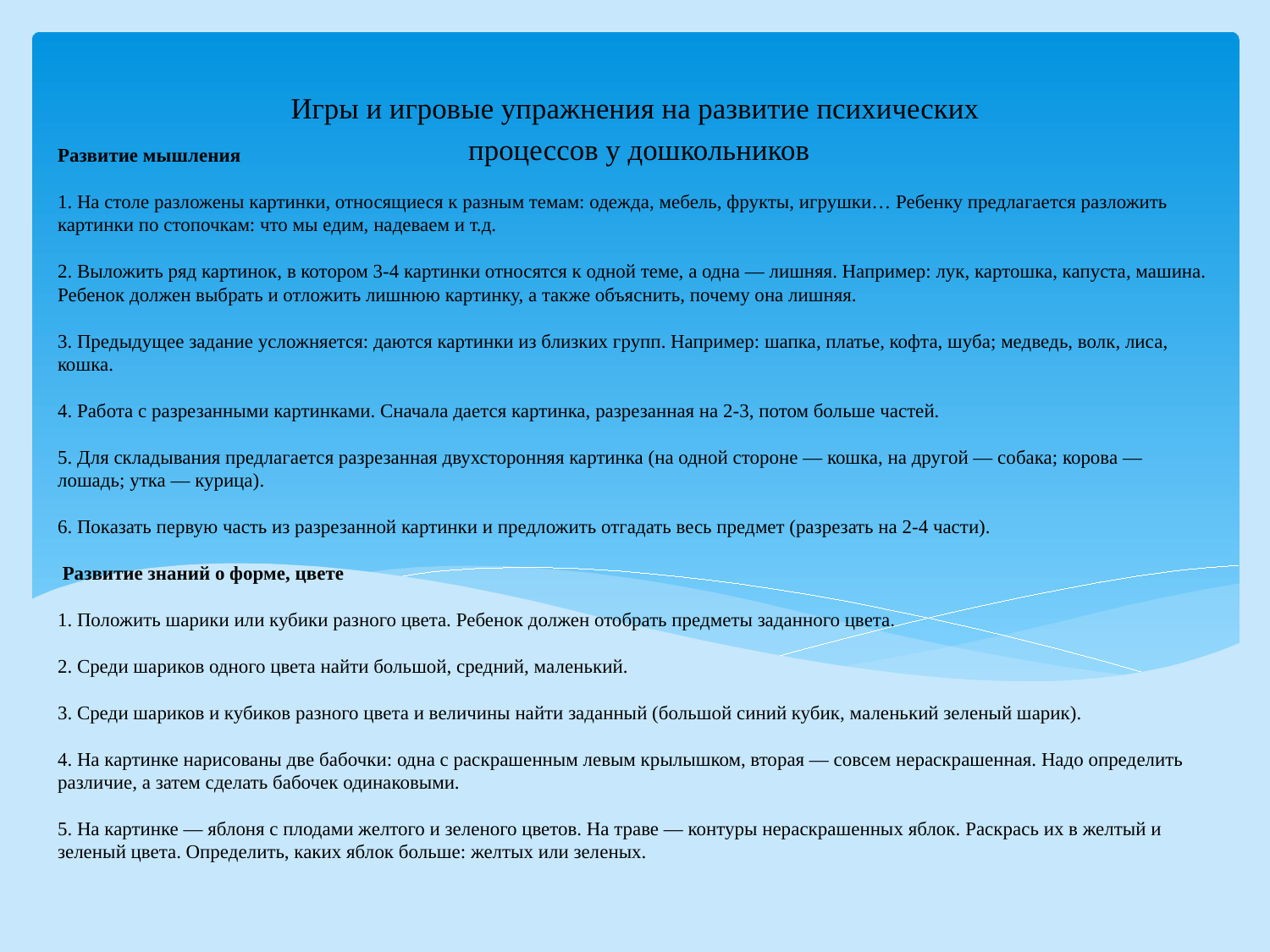

Игры и игровые упражнения на развитие психических
 процессов у дошкольников

# Развитие мышления 1. На столе разложены картинки, относящиеся к разным темам: одежда, мебель, фрукты, игрушки… Ребенку предлагается разложить картинки по стопочкам: что мы едим, надеваем и т.д. 2. Выложить ряд картинок, в котором 3-4 картинки относятся к одной теме, а одна — лишняя. Например: лук, картошка, капуста, машина. Ребенок должен выбрать и отложить лишнюю картинку, а также объяснить, почему она лишняя. 3. Предыдущее задание усложняется: даются картинки из близких групп. Например: шапка, платье, кофта, шуба; медведь, волк, лиса, кошка. 4. Работа с разрезанными картинками. Сначала дается картинка, разрезанная на 2-3, потом больше частей. 5. Для складывания предлагается разрезанная двухсторонняя картинка (на одной стороне — кошка, на другой — собака; корова — лошадь; утка — курица). 6. Показать первую часть из разрезанной картинки и предложить отгадать весь предмет (разрезать на 2-4 части).  Развитие знаний о форме, цвете 1. Положить шарики или кубики разного цвета. Ребенок должен отобрать предметы заданного цвета. 2. Среди шариков одного цвета найти большой, средний, маленький. 3. Среди шариков и кубиков разного цвета и величины найти заданный (большой синий кубик, маленький зеленый шарик). 4. На картинке нарисованы две бабочки: одна с раскрашенным левым крылышком, вторая — совсем нераскрашенная. Надо определить различие, а затем сделать бабочек одинаковыми. 5. На картинке — яблоня с плодами желтого и зеленого цветов. На траве — контуры нераскрашенных яблок. Раскрась их в желтый и зеленый цвета. Определить, каких яблок больше: желтых или зеленых.